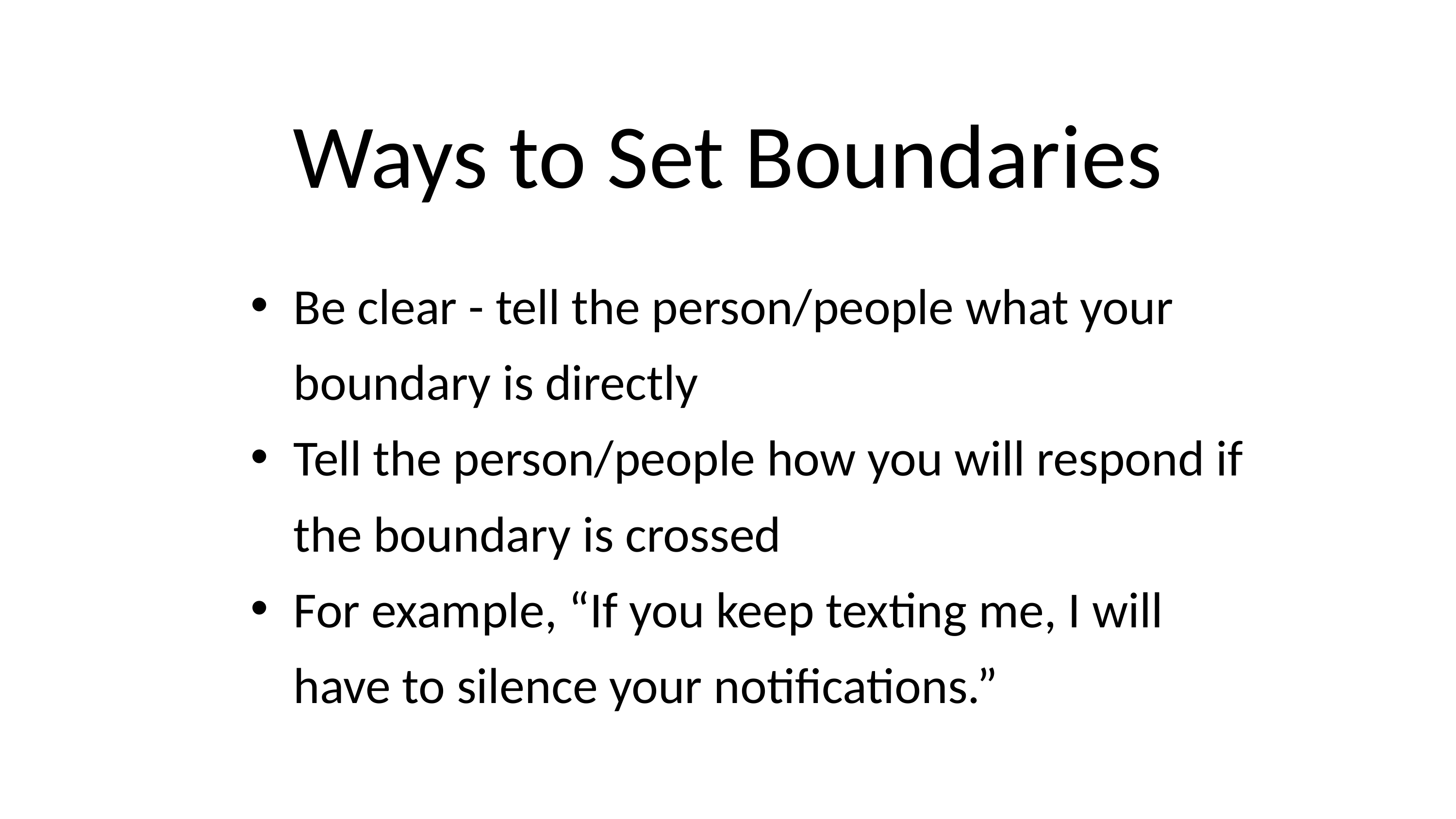

Ways to Set Boundaries
Be clear - tell the person/people what your boundary is directly
Tell the person/people how you will respond if the boundary is crossed
For example, “If you keep texting me, I will have to silence your notifications.”